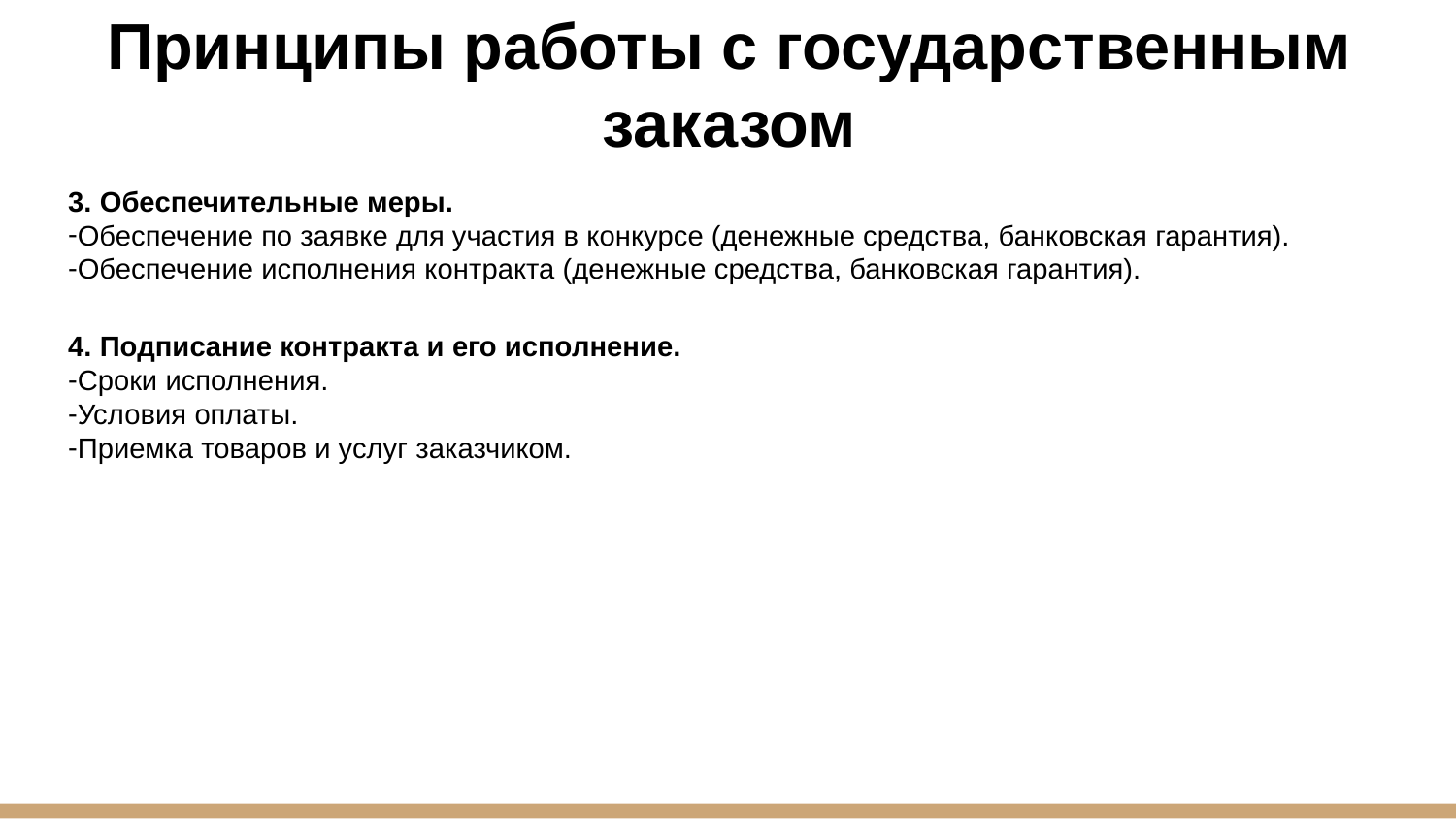

Принципы работы с государственным заказом
3. Обеспечительные меры.
Обеспечение по заявке для участия в конкурсе (денежные средства, банковская гарантия).
Обеспечение исполнения контракта (денежные средства, банковская гарантия).

4. Подписание контракта и его исполнение.
Сроки исполнения.
Условия оплаты.
Приемка товаров и услуг заказчиком.